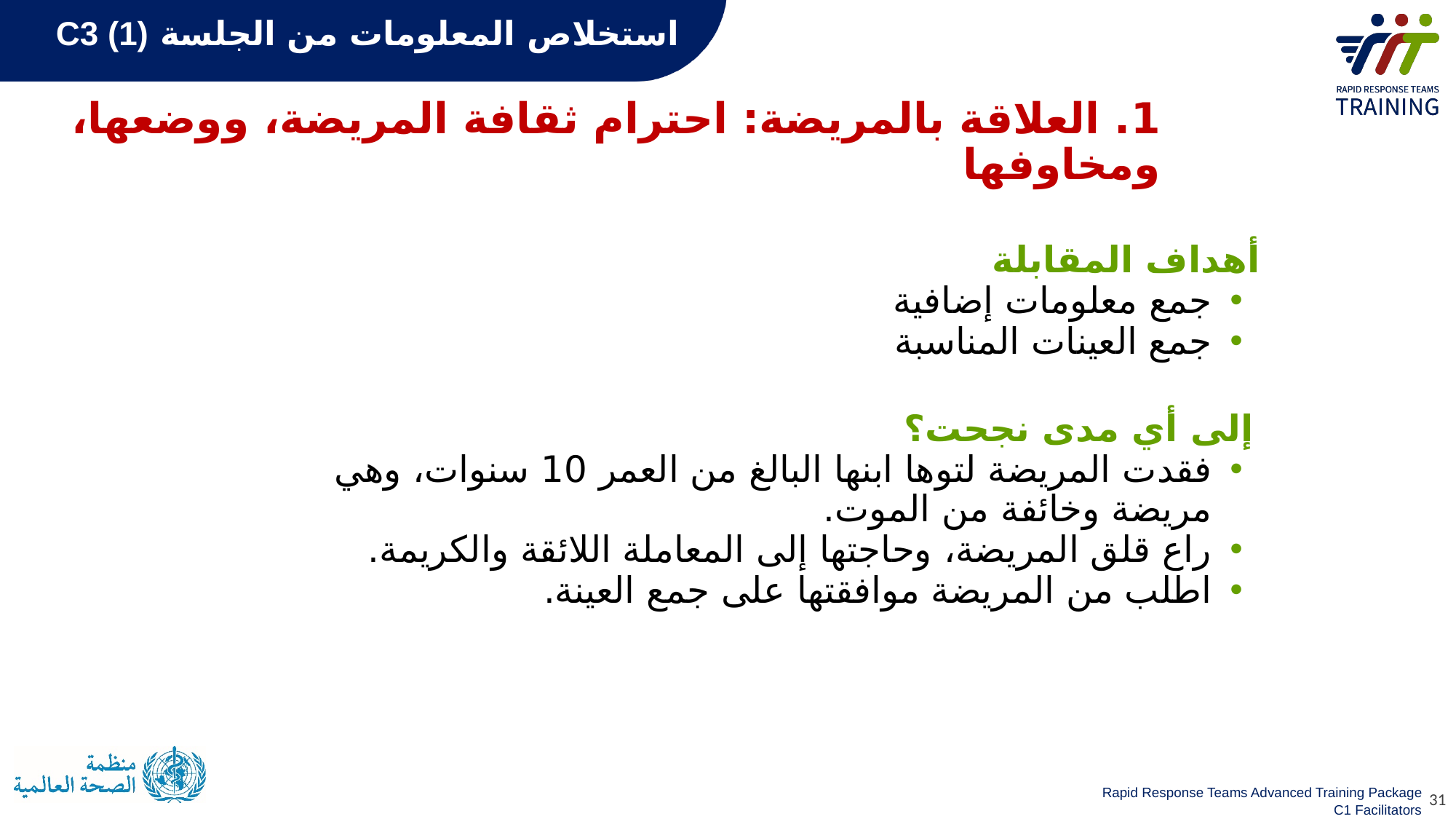

استخلاص المعلومات من الجلسة C3 (1)
1. العلاقة بالمريضة: احترام ثقافة المريضة، ووضعها، ومخاوفها
أهداف المقابلة
جمع معلومات إضافية
جمع العينات المناسبة

إلى أي مدى نجحت؟
فقدت المريضة لتوها ابنها البالغ من العمر 10 سنوات، وهي مريضة وخائفة من الموت.
راع قلق المريضة، وحاجتها إلى المعاملة اللائقة والكريمة.
اطلب من المريضة موافقتها على جمع العينة.